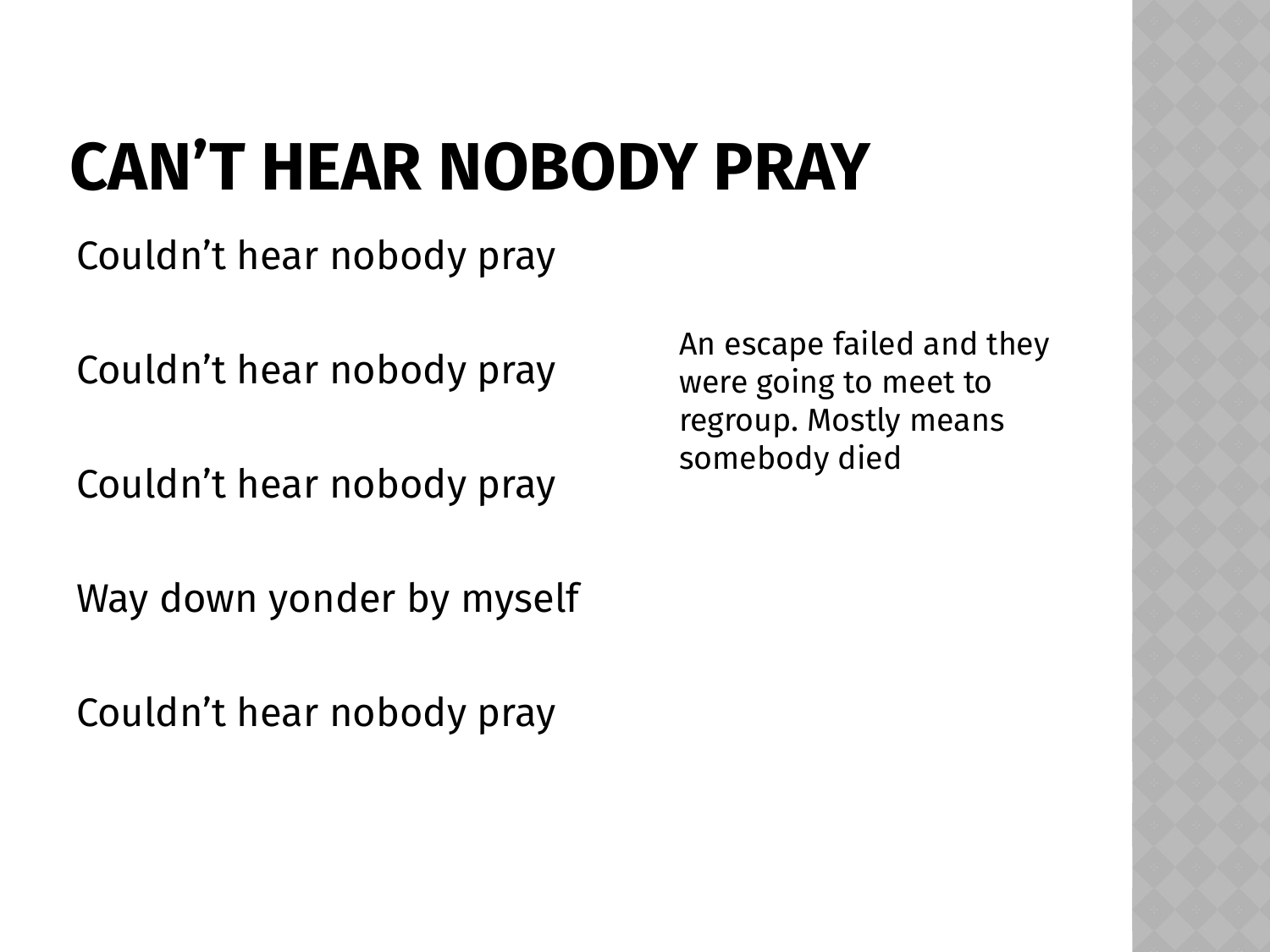

# Can’t hear nobody pray
Couldn’t hear nobody pray

Couldn’t hear nobody pray

Couldn’t hear nobody pray

Way down yonder by myself

Couldn’t hear nobody pray
An escape failed and they were going to meet to regroup. Mostly means somebody died